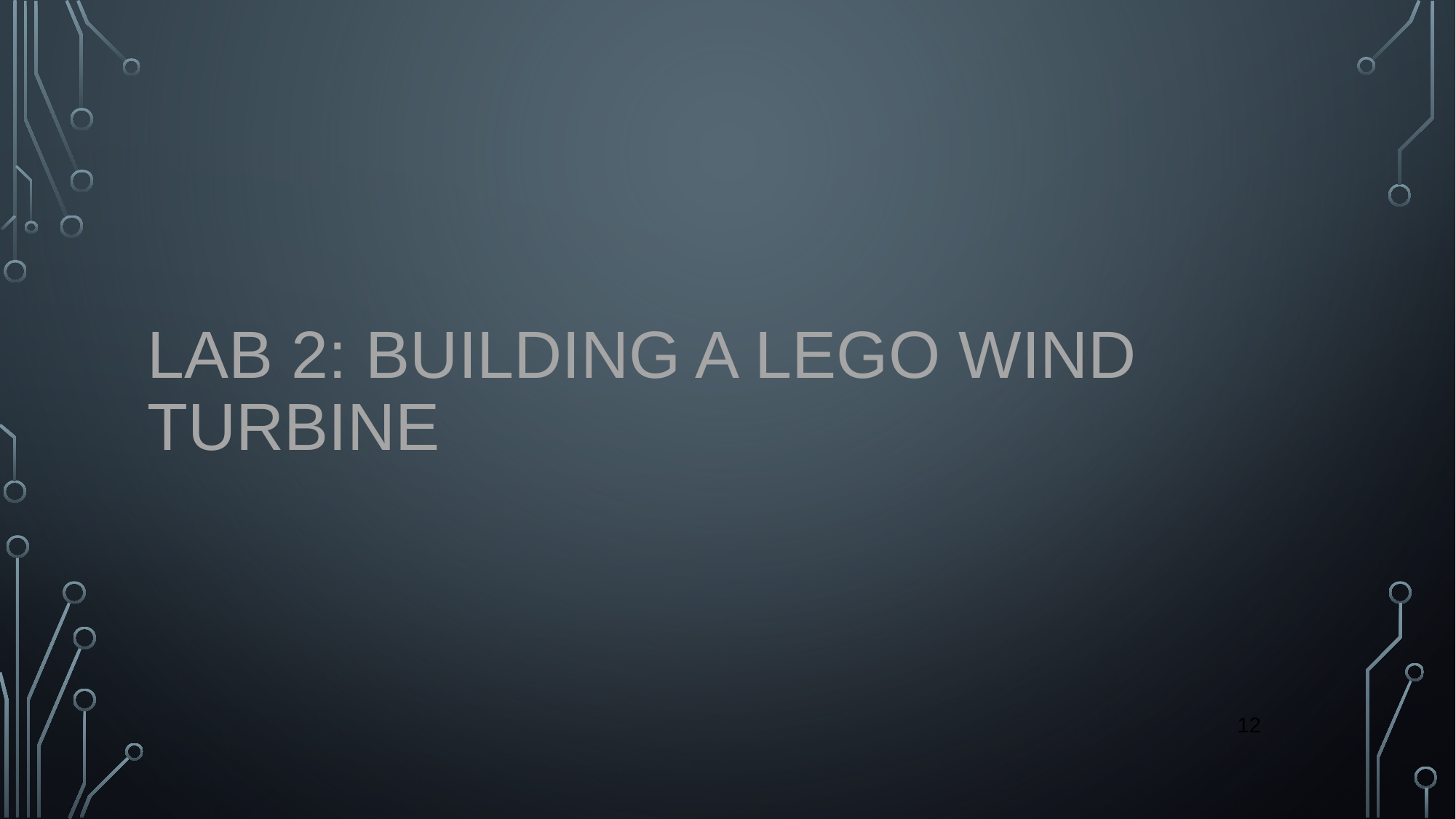

# LAB 2: BUILDING A LEGO WIND TURBINE
12